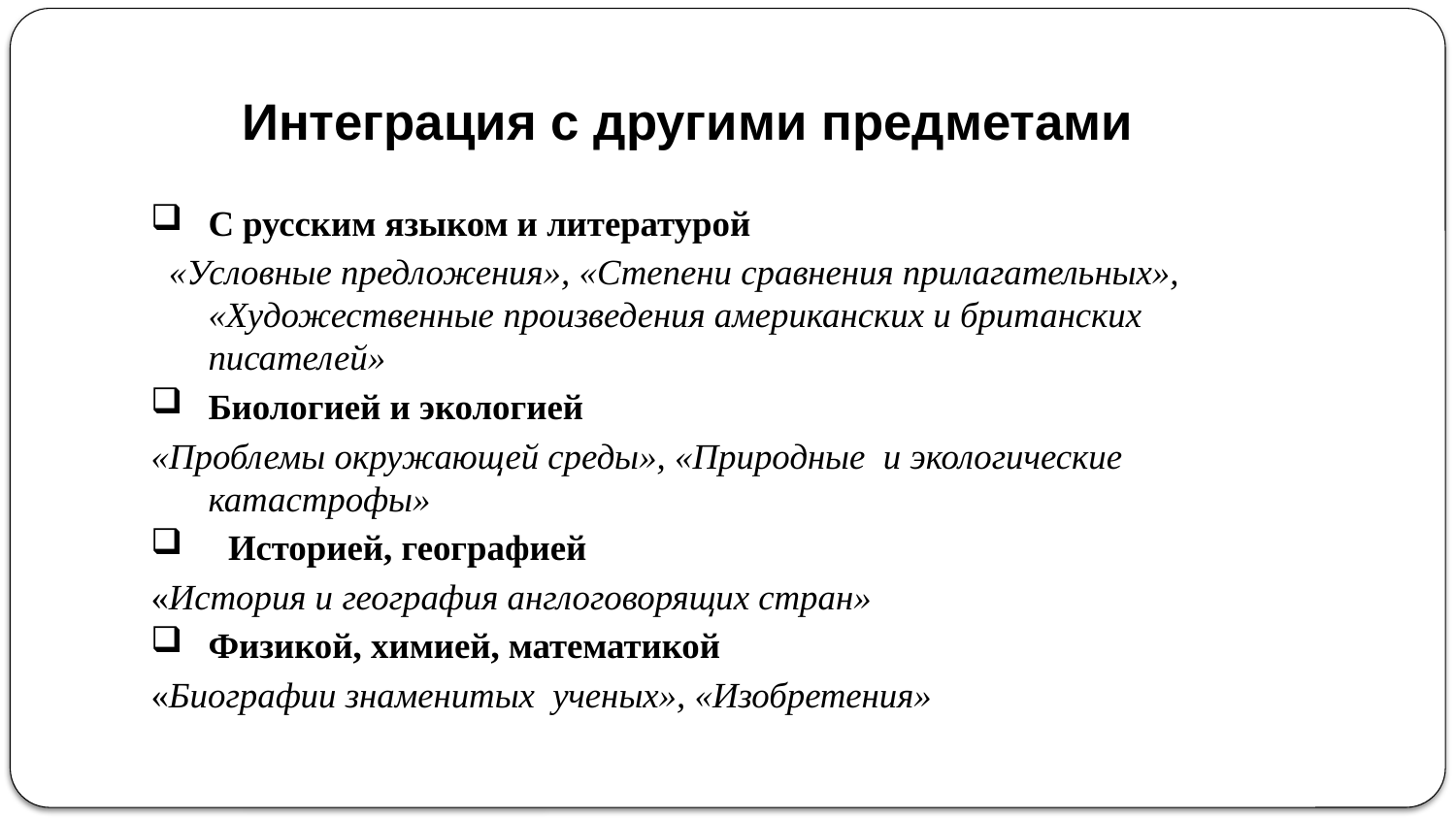

# Интеграция с другими предметами
С русским языком и литературой
  «Условные предложения», «Степени сравнения прилагательных», «Художественные произведения американских и британских писателей»
Биологией и экологией
«Проблемы окружающей среды», «Природные  и экологические катастрофы»
Историей, географией
«История и география англоговорящих стран»
Физикой, химией, математикой
«Биографии знаменитых  ученых», «Изобретения»